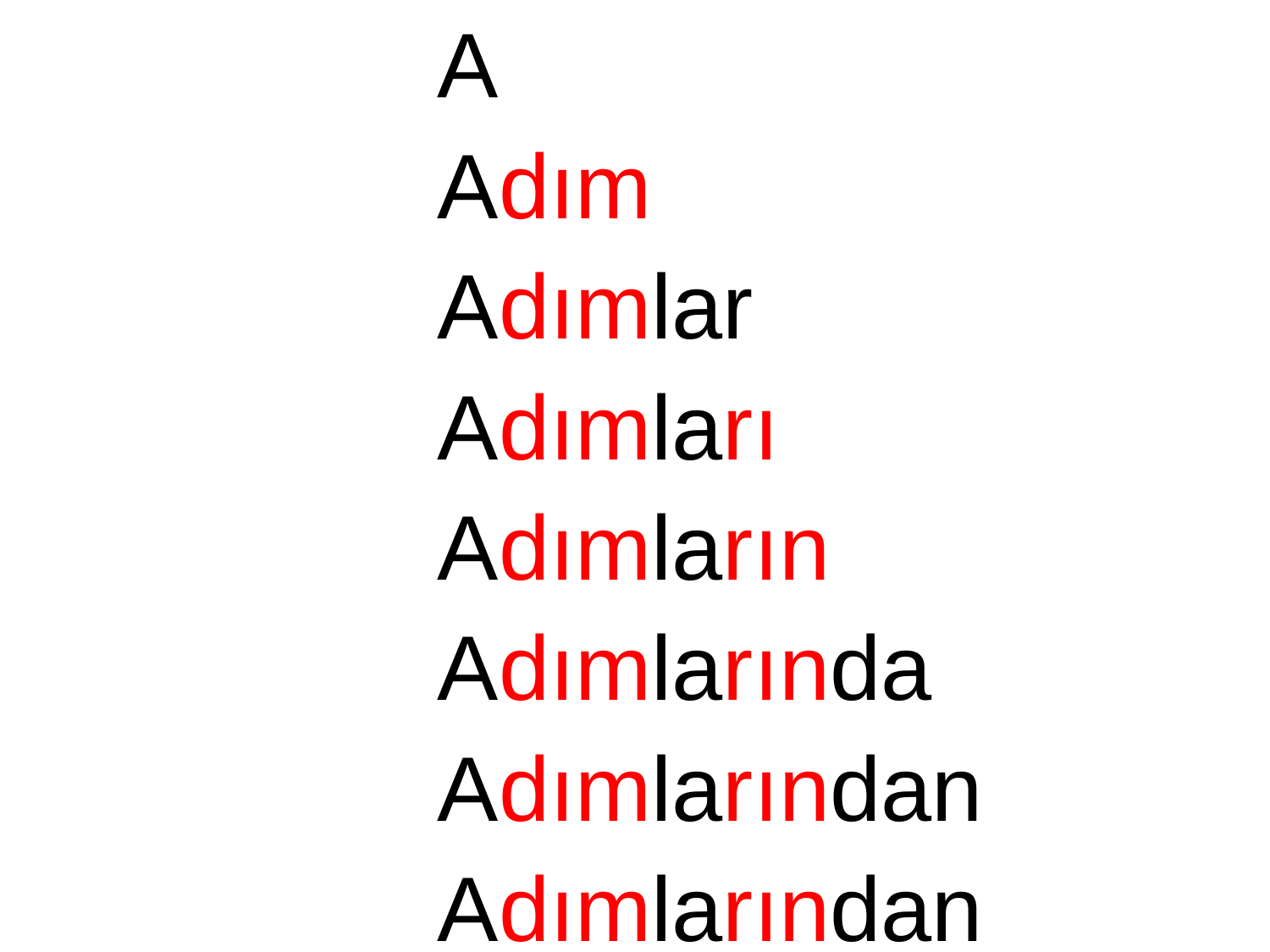

A
Adım
Adımlar
Adımları
Adımların
Adımlarında
Adımlarından
Adımlarındandır